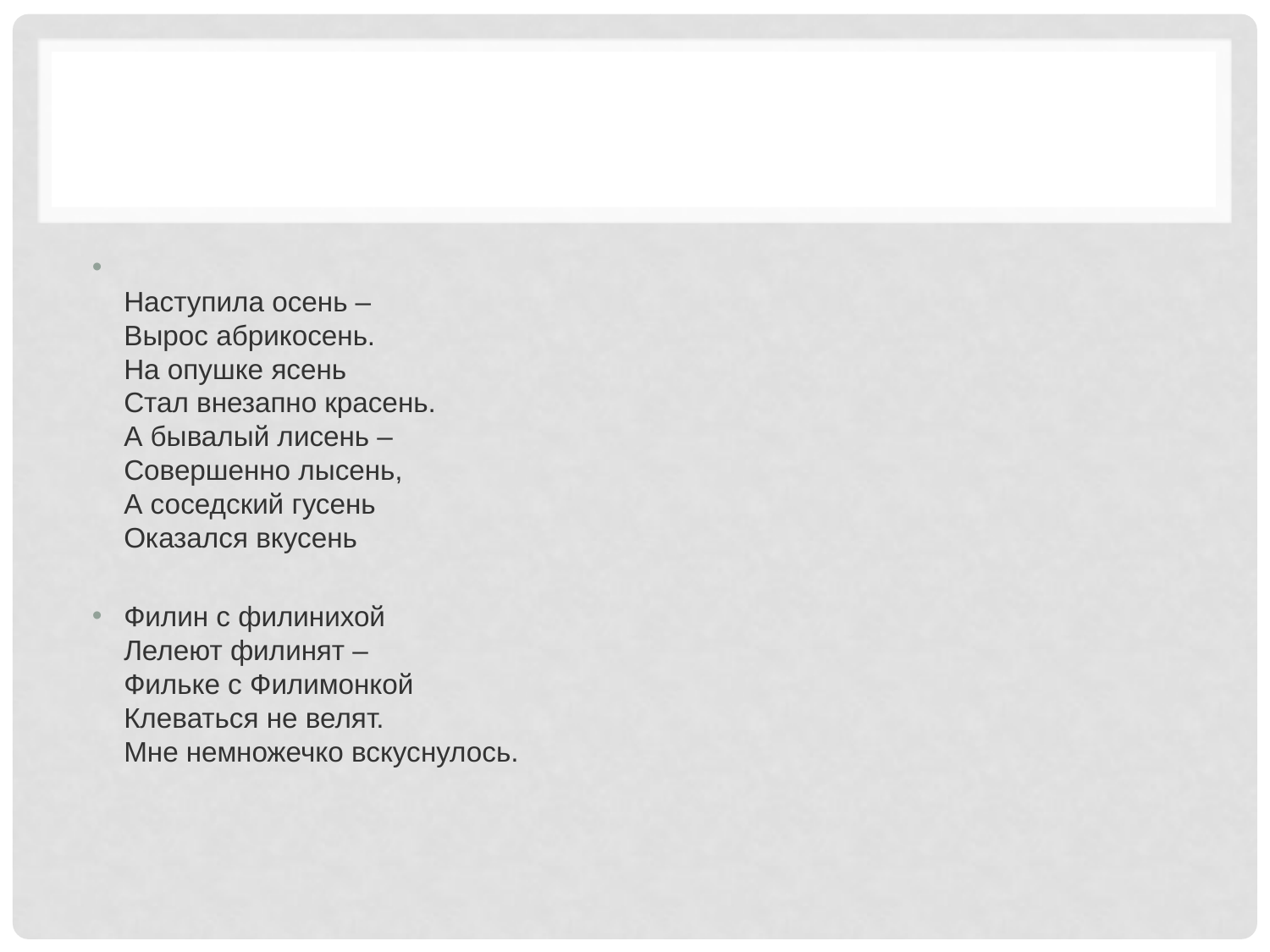

#
Наступила осень –
Вырос абрикосень.
На опушке ясень
Стал внезапно красень.
А бывалый лисень –
Совершенно лысень,
А соседский гусень
Оказался вкусень

Филин с филинихой
Лелеют филинят –
Фильке с Филимонкой
Клеваться не велят.
Мне немножечко вскуснулось.